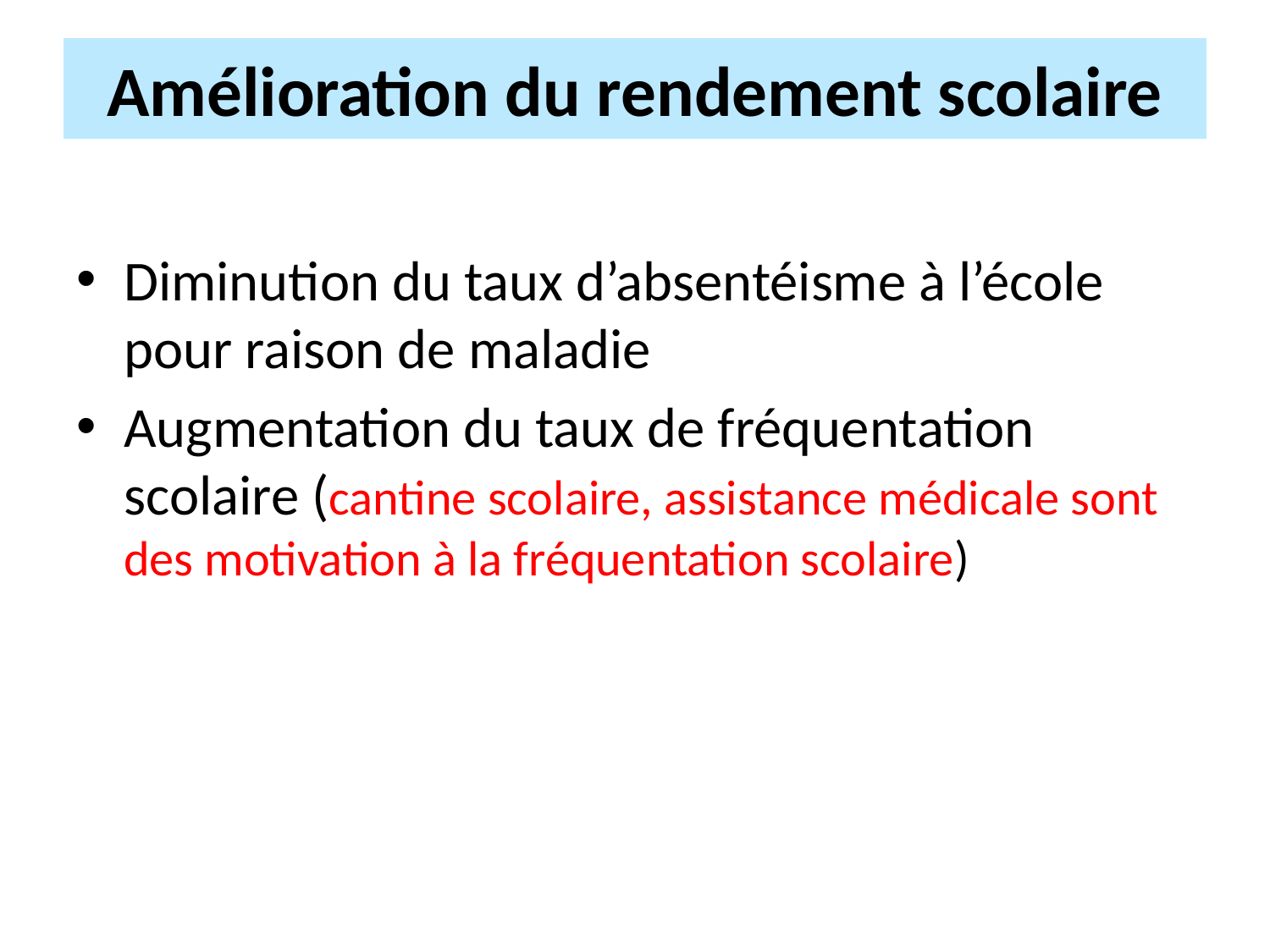

# Amélioration du rendement scolaire
Diminution du taux d’absentéisme à l’école pour raison de maladie
Augmentation du taux de fréquentation scolaire (cantine scolaire, assistance médicale sont des motivation à la fréquentation scolaire)